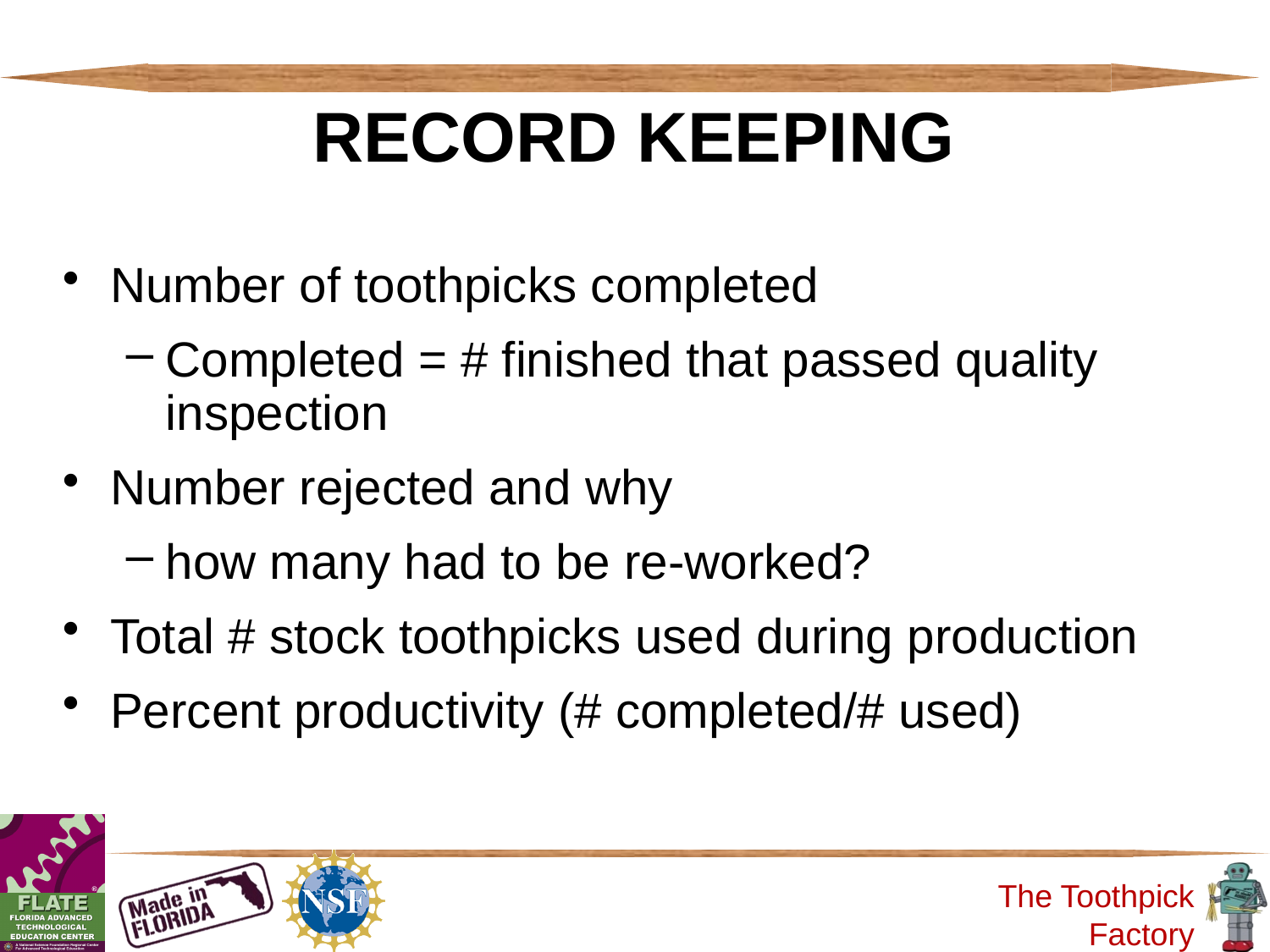

RECORD KEEPING
Number of toothpicks completed
Completed = # finished that passed quality inspection
Number rejected and why
how many had to be re-worked?
Total # stock toothpicks used during production
Percent productivity (# completed/# used)